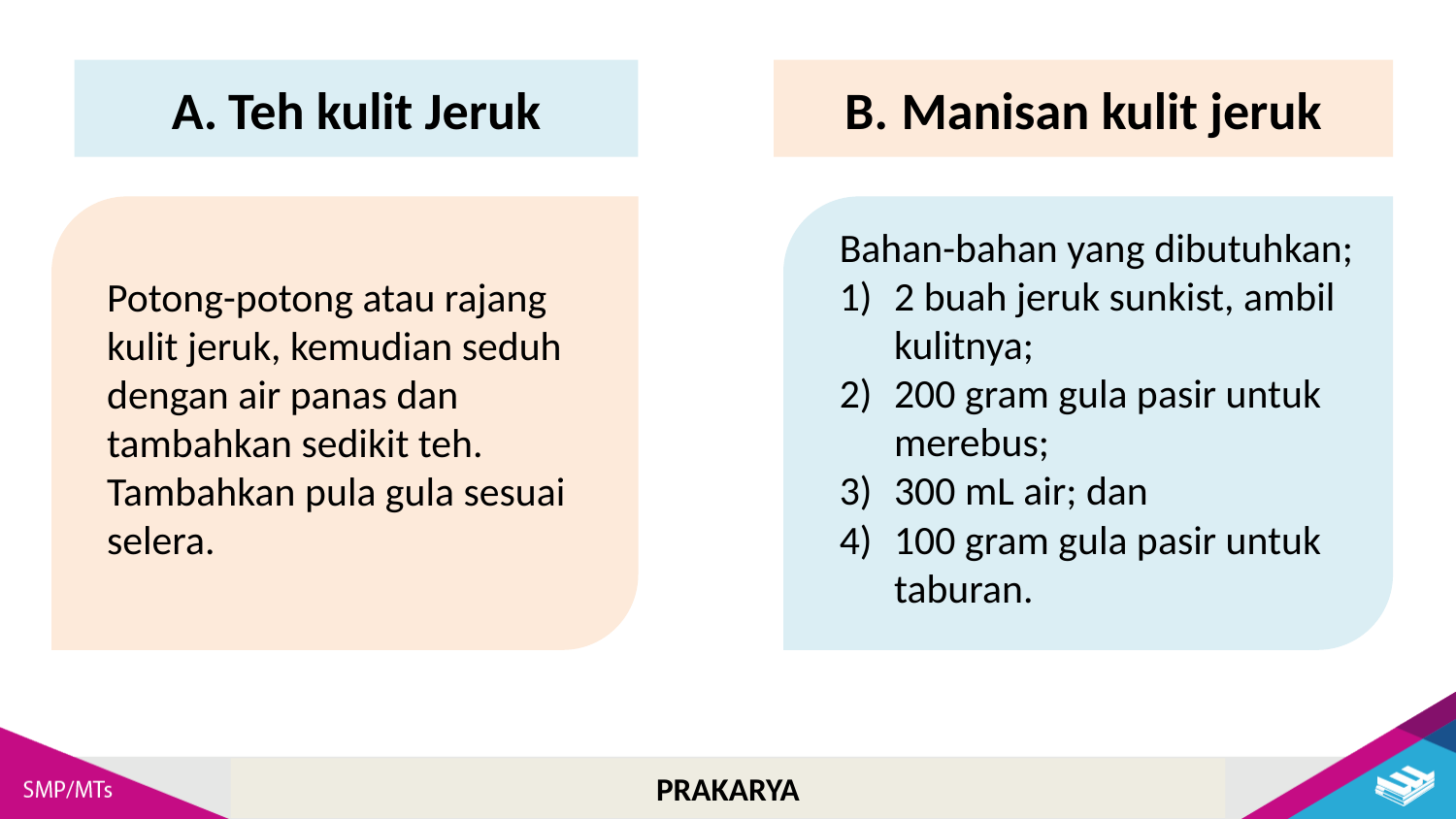

Manisan kulit jeruk
Teh kulit Jeruk

Bahan-bahan yang dibutuhkan;
2 buah jeruk sunkist, ambil kulitnya;
200 gram gula pasir untuk merebus;
300 mL air; dan
100 gram gula pasir untuk taburan.
Potong-potong atau rajang kulit jeruk, kemudian seduh dengan air panas dan tambahkan sedikit teh. Tambahkan pula gula sesuai selera.